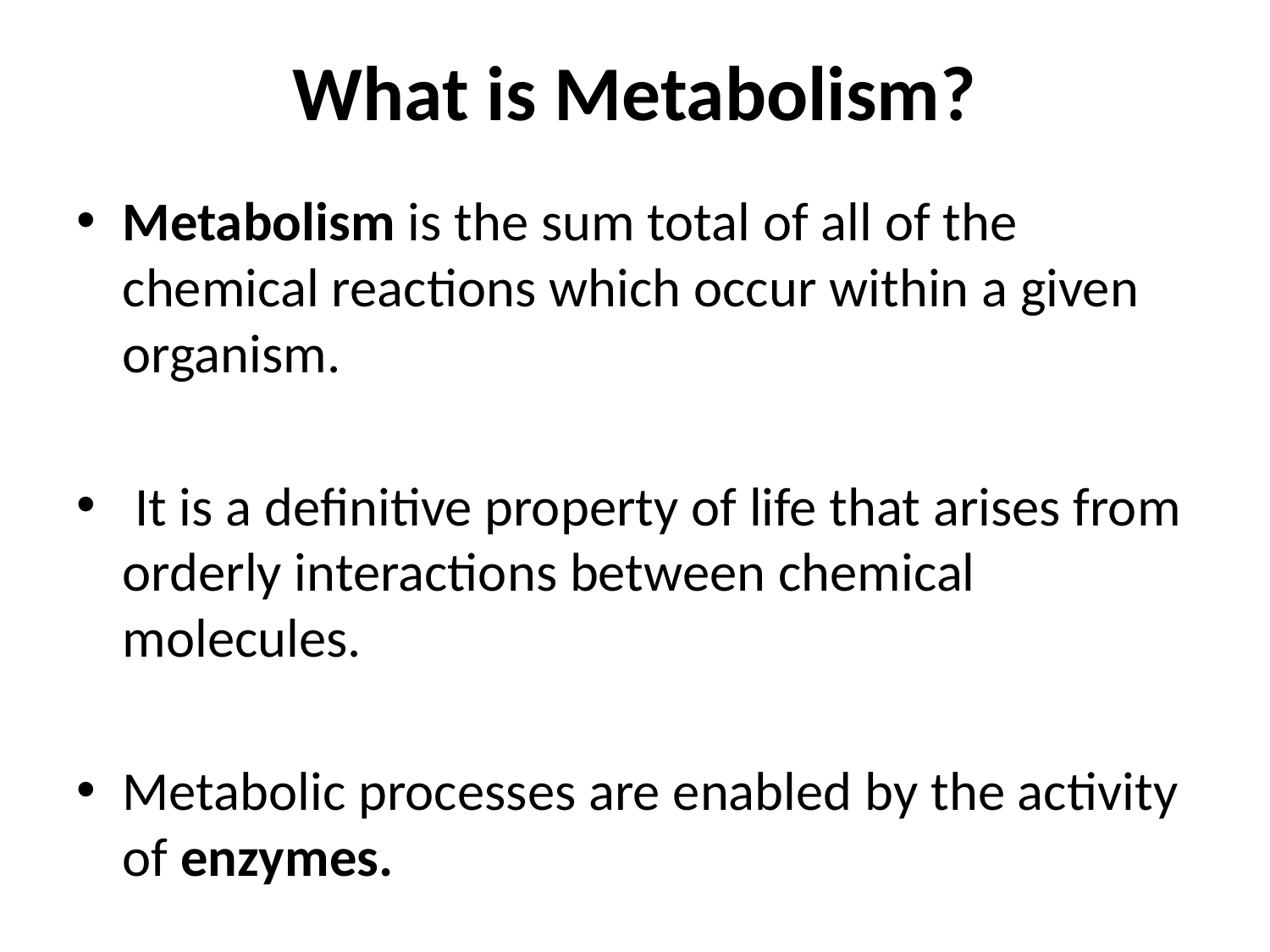

# What is Metabolism?
Metabolism is the sum total of all of the chemical reactions which occur within a given organism.

 It is a definitive property of life that arises from orderly interactions between chemical molecules.

Metabolic processes are enabled by the activity of enzymes.